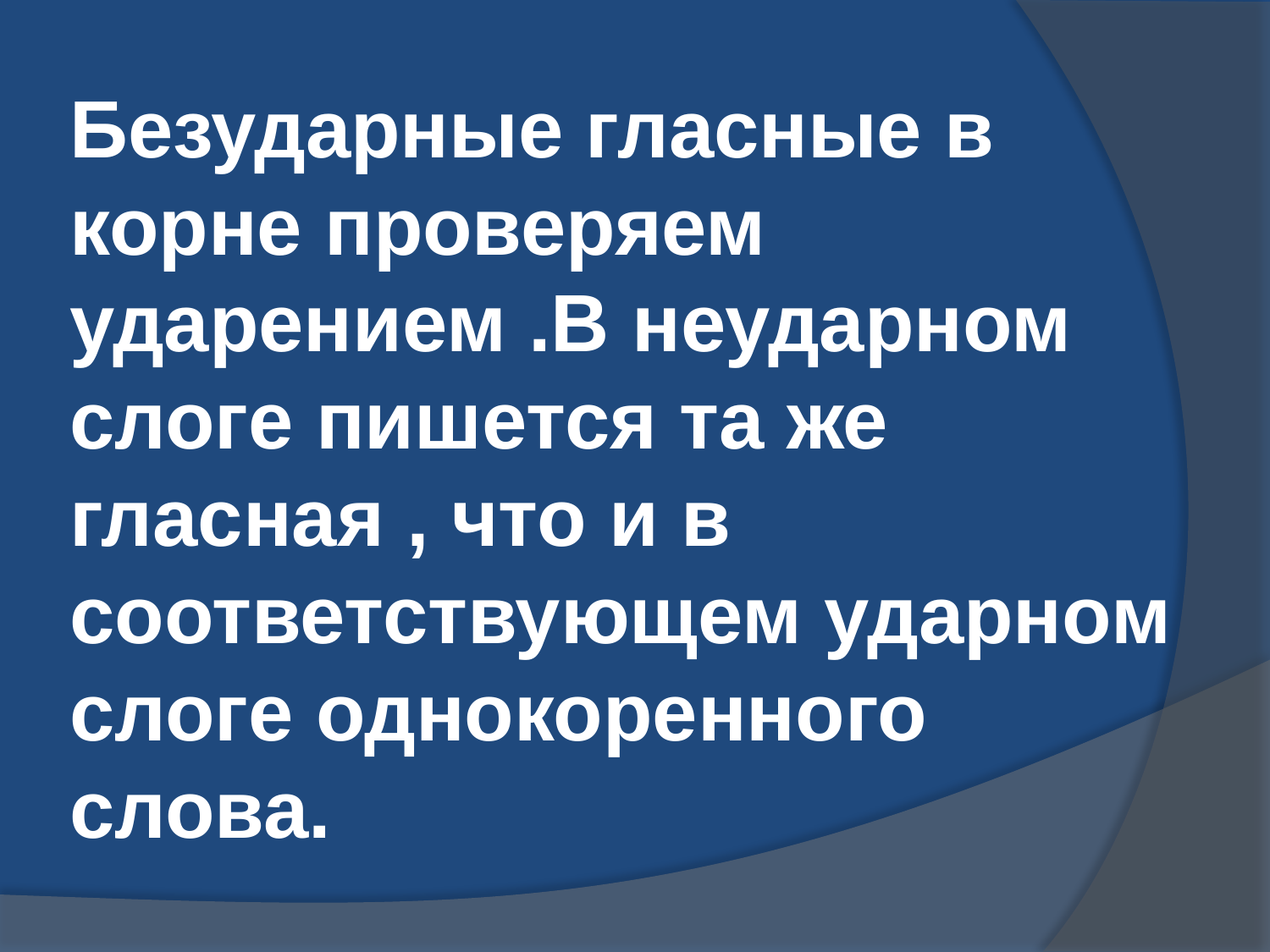

# Безударные гласные в корне проверяем ударением .В неударном слоге пишется та же гласная , что и в соответствующем ударном слоге однокоренного слова.